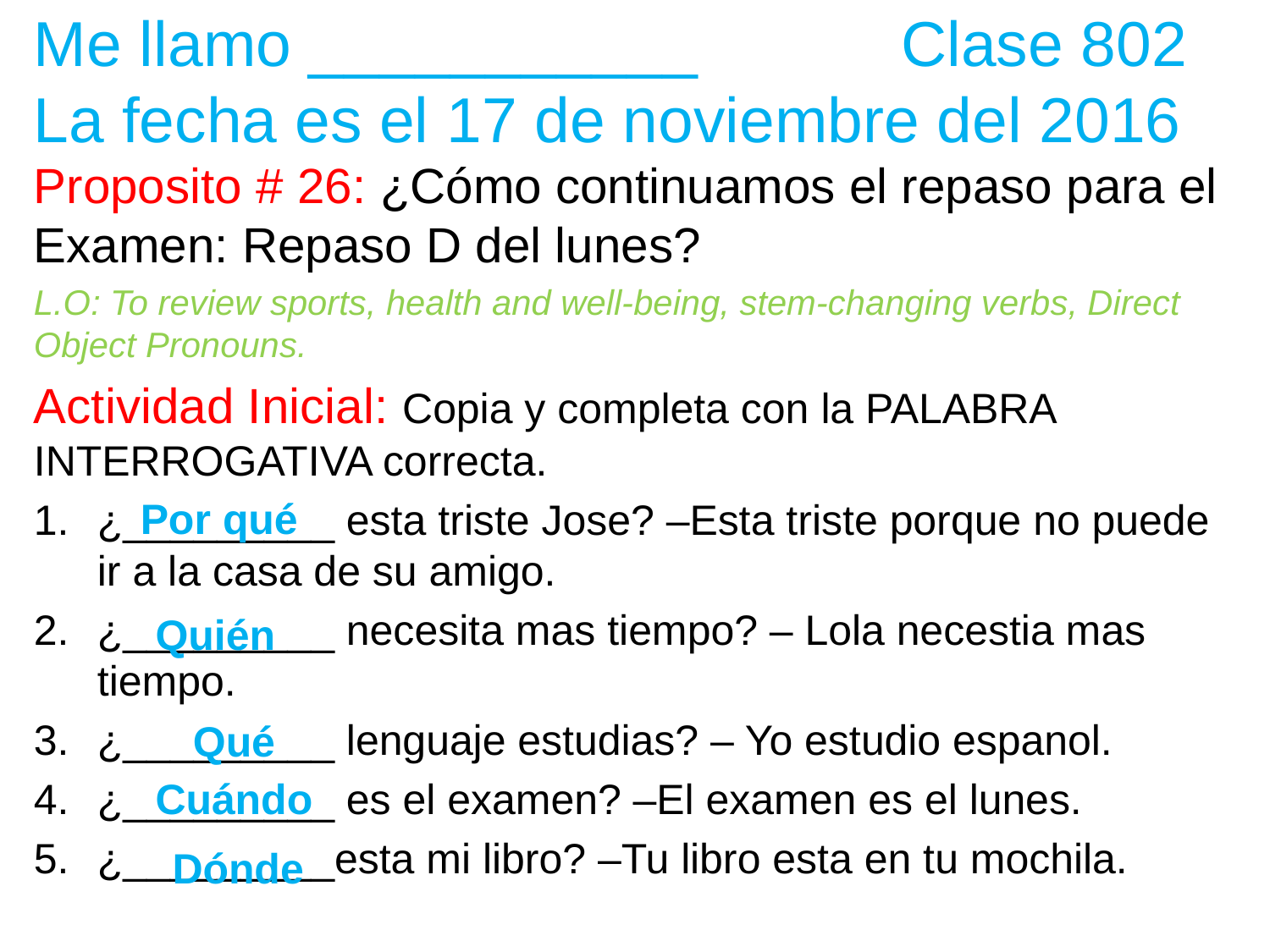

# Me llamo ___________	      Clase 802 La fecha es el 17 de noviembre del 2016
Proposito # 26: ¿Cómo continuamos el repaso para el Examen: Repaso D del lunes?
L.O: To review sports, health and well-being, stem-changing verbs, Direct Object Pronouns.
Actividad Inicial: Copia y completa con la PALABRA INTERROGATIVA correcta.
¿_________ esta triste Jose? –Esta triste porque no puede ir a la casa de su amigo.
¿_________ necesita mas tiempo? – Lola necestia mas tiempo.
¿_________ lenguaje estudias? – Yo estudio espanol.
¿_________ es el examen? –El examen es el lunes.
¿_________esta mi libro? –Tu libro esta en tu mochila.

Por qué
Quién
Qué
Cuándo
Dónde